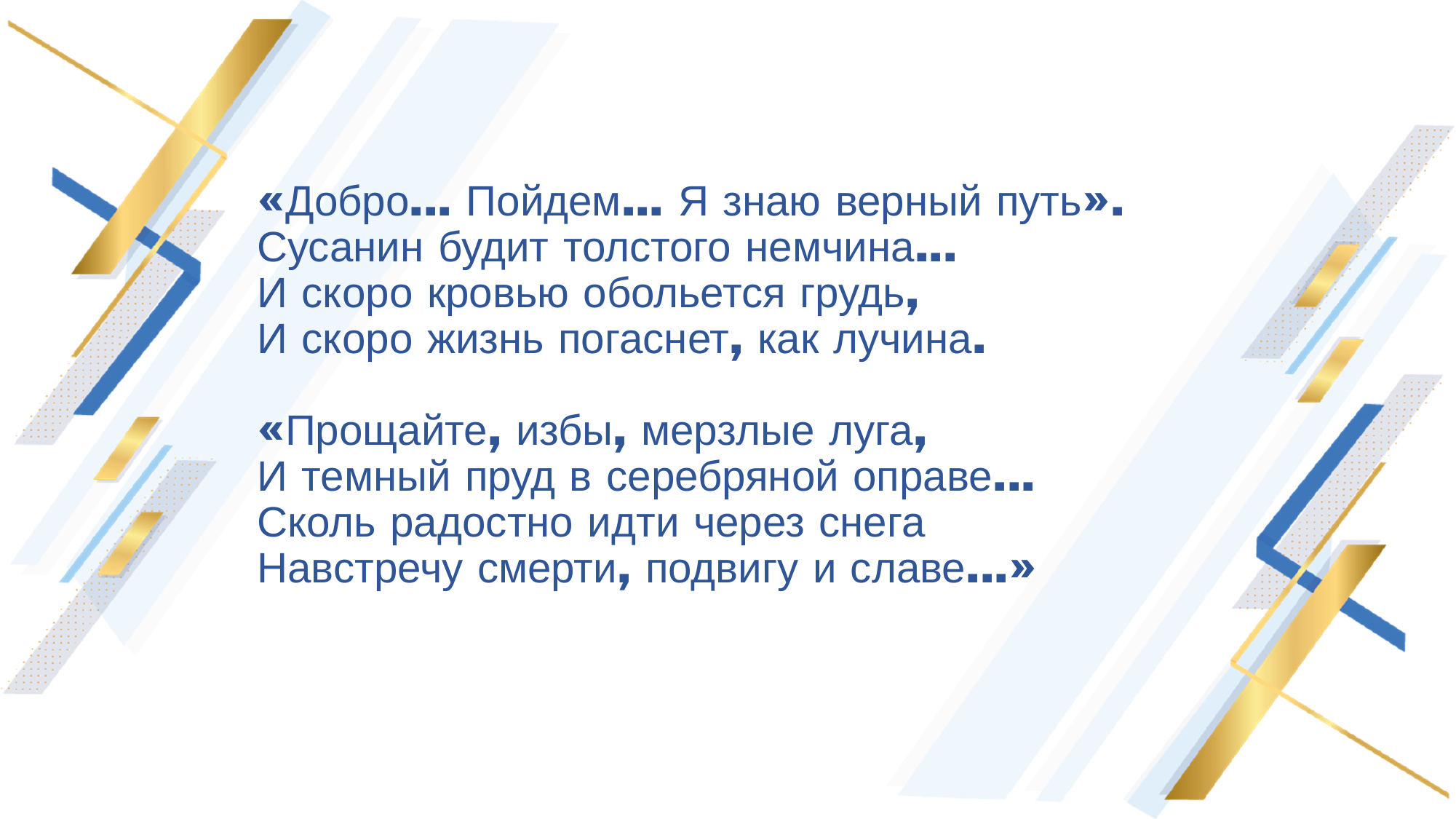

# «Добро... Пойдем... Я знаю верный путь». Сусанин будит толстого немчина... И скоро кровью обольется грудь, И скоро жизнь погаснет, как лучина. «Прощайте, избы, мерзлые луга, И темный пруд в серебряной оправе... Сколь радостно идти через снега Навстречу смерти, подвигу и славе...»